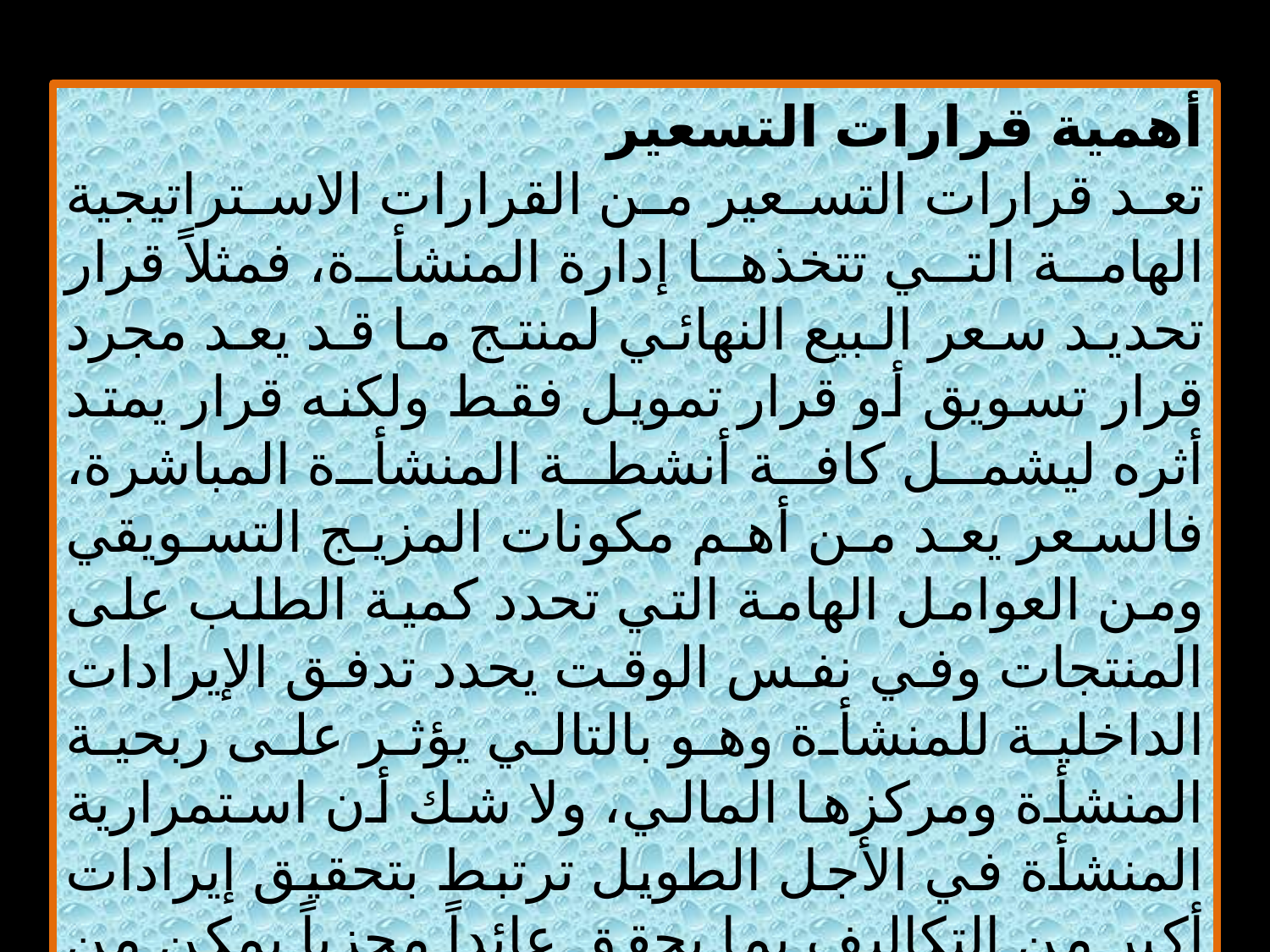

أهمية قرارات التسعير
تعد قرارات التسعير من القرارات الاستراتيجية الهامة التي تتخذها إدارة المنشأة، فمثلاً قرار تحديد سعر البيع النهائي لمنتج ما قد يعد مجرد قرار تسويق أو قرار تمويل فقط ولكنه قرار يمتد أثره ليشمل كافة أنشطة المنشأة المباشرة، فالسعر يعد من أهم مكونات المزيج التسويقي ومن العوامل الهامة التي تحدد كمية الطلب على المنتجات وفي نفس الوقت يحدد تدفق الإيرادات الداخلية للمنشأة وهو بالتالي يؤثر على ربحية المنشأة ومركزها المالي، ولا شك أن استمرارية المنشأة في الأجل الطويل ترتبط بتحقيق إيرادات أكبر من التكاليف بما يحقق عائداً مجزياً يمكن من بقاء المنشأة في السوق والاستمرار، والتغلب على المنافسة.